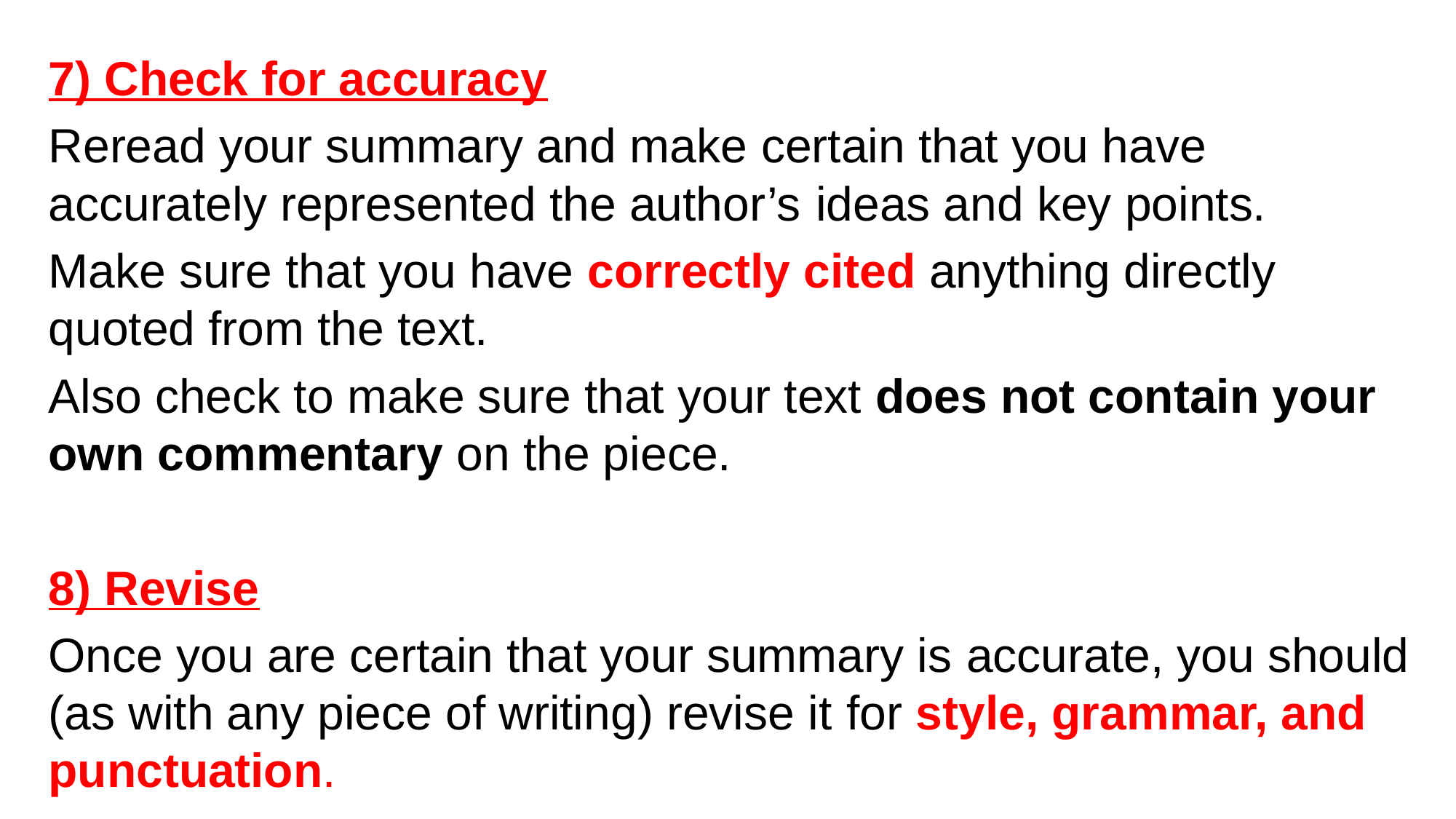

7) Check for accuracy
Reread your summary and make certain that you have accurately represented the author’s ideas and key points.
Make sure that you have correctly cited anything directly quoted from the text.
Also check to make sure that your text does not contain your own commentary on the piece.

8) Revise
Once you are certain that your summary is accurate, you should (as with any piece of writing) revise it for style, grammar, and punctuation.